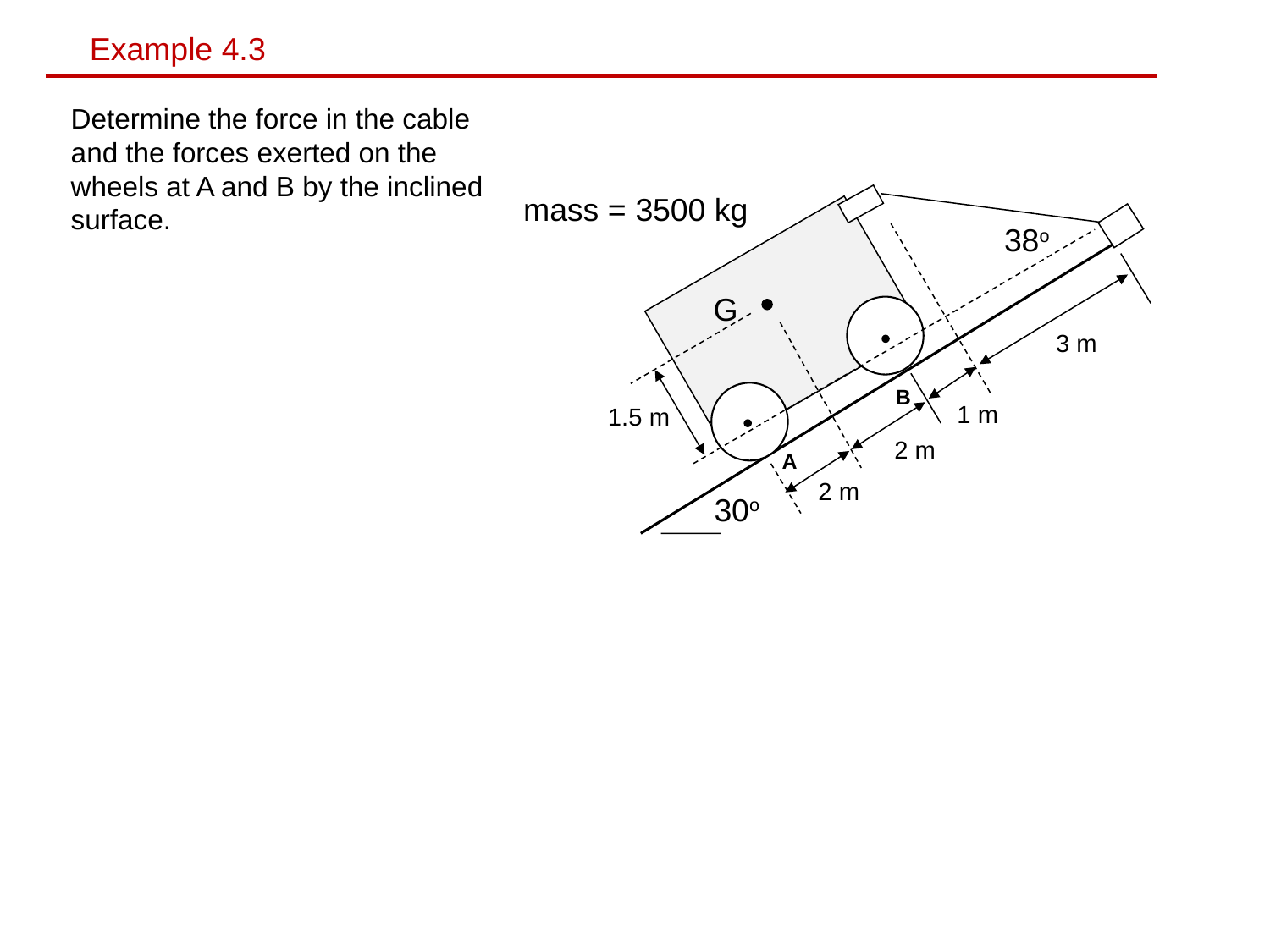

Example 4.3
Determine the force in the cable and the forces exerted on the wheels at A and B by the inclined surface.
mass = 3500 kg

38o

G

3 m

B

1 m
1.5 m

2 m
A

2 m
30o